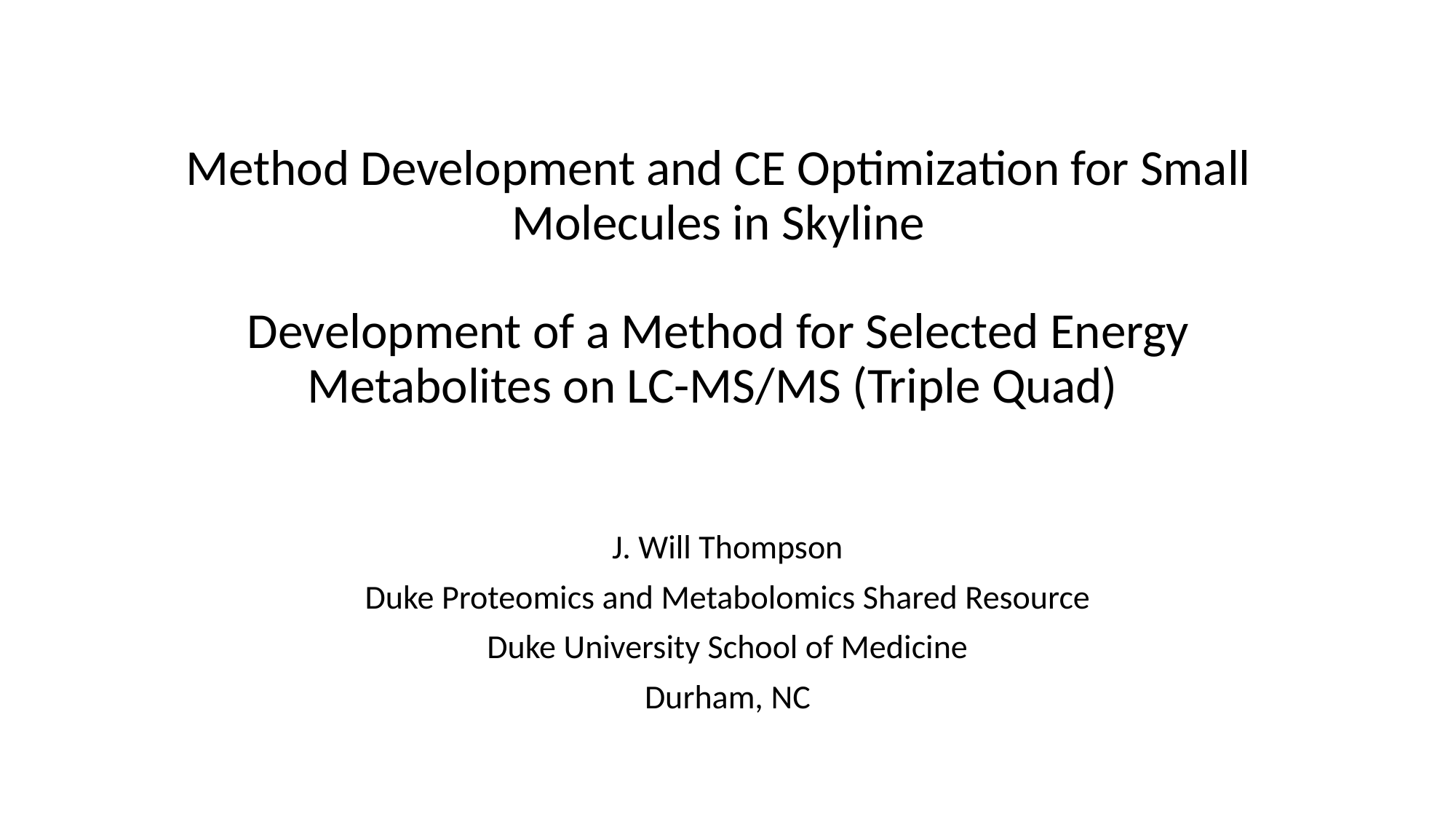

# Method Development and CE Optimization for Small Molecules in Skyline Development of a Method for Selected Energy Metabolites on LC-MS/MS (Triple Quad)
J. Will Thompson
Duke Proteomics and Metabolomics Shared Resource
Duke University School of Medicine
Durham, NC